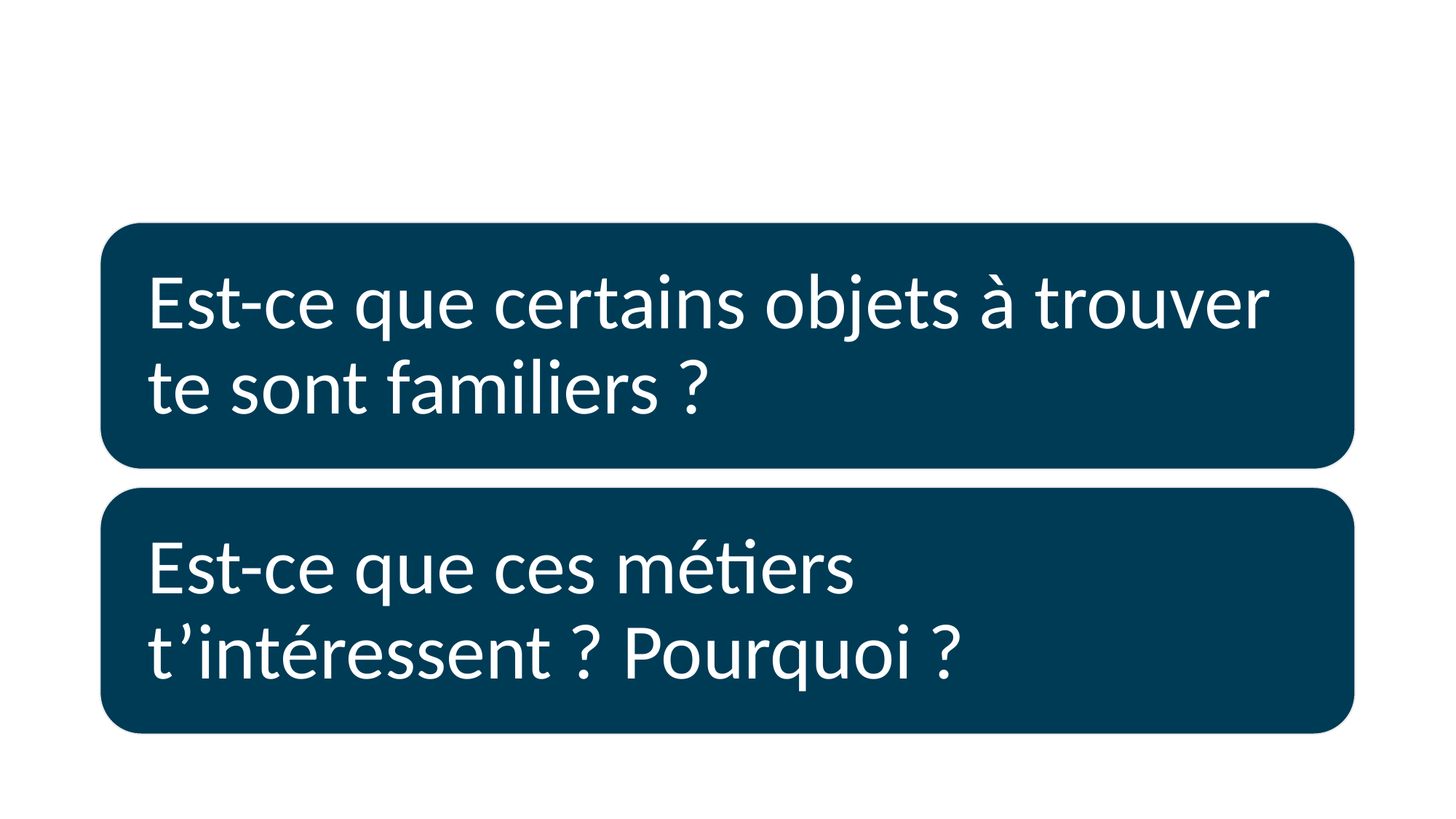

Est-ce que certains objets à trouver te sont familiers ?
Est-ce que ces métiers t’intéressent ? Pourquoi ?